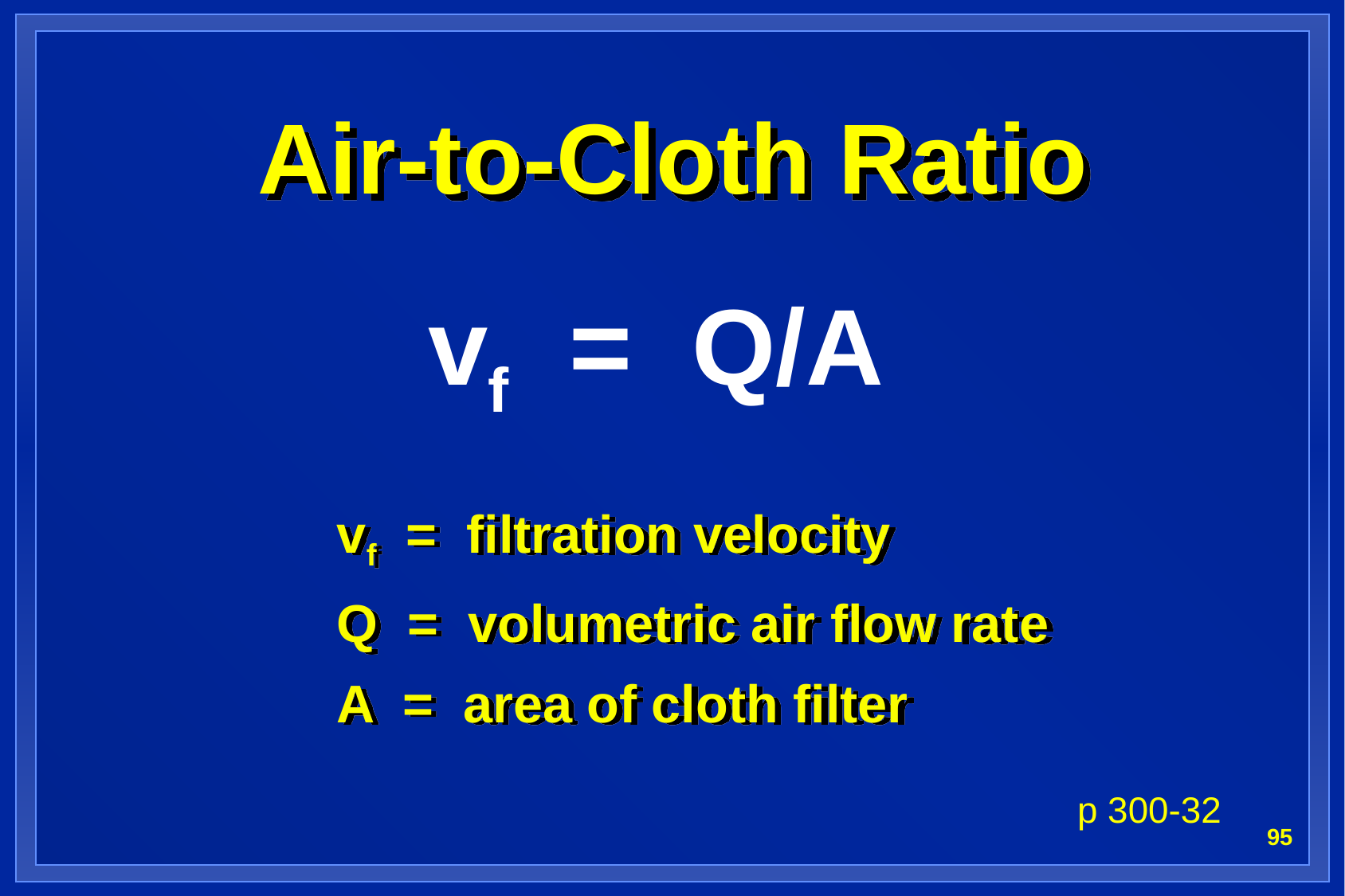

# Air-to-Cloth Ratio

vf  =  Q/A
vf  =  filtration velocity
Q  =  volumetric air flow rate
A  =  area of cloth filter
p 300-32
95